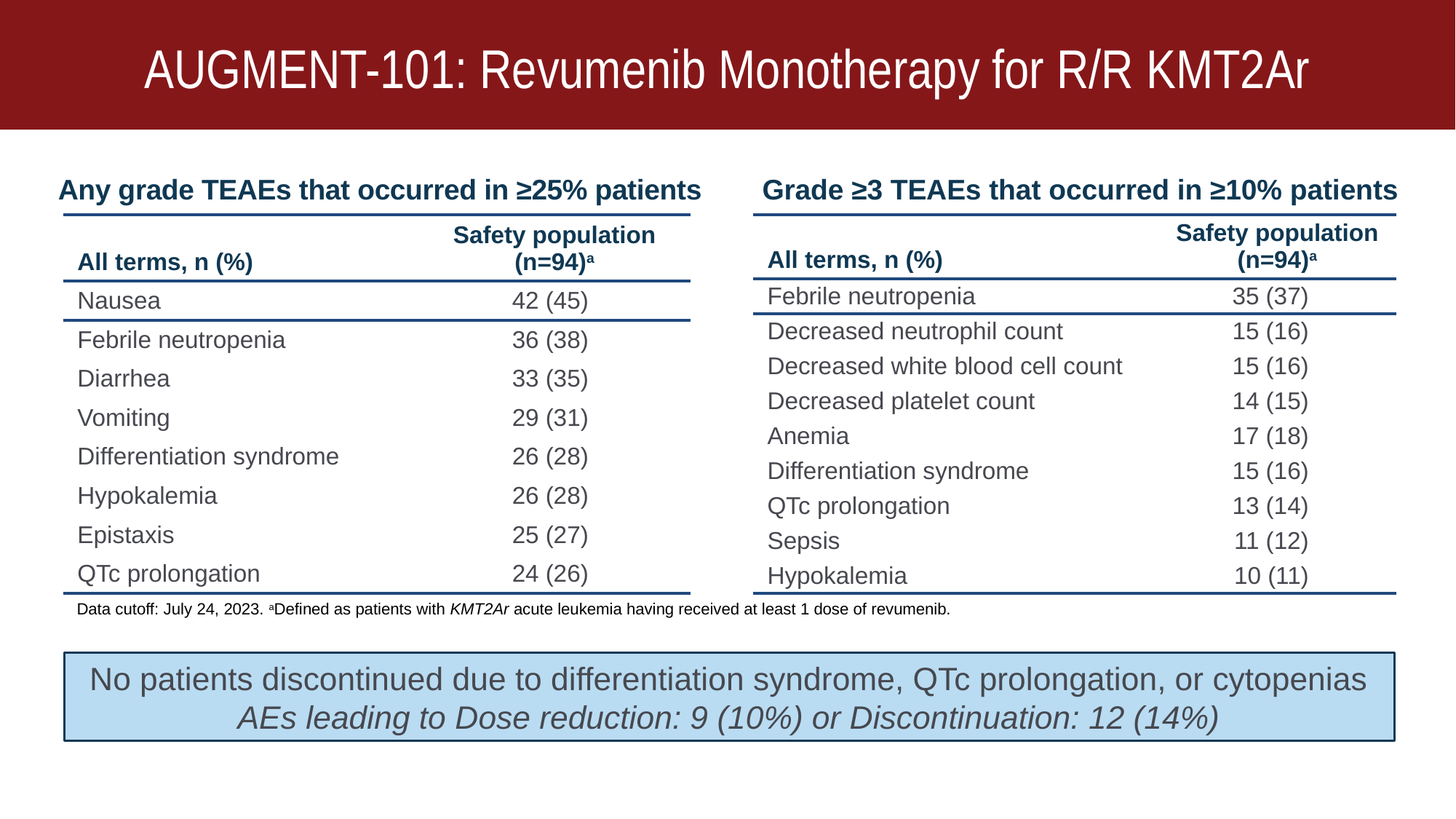

AUGMENT-101: Revumenib Monotherapy for R/R KMT2Ar
Grade ≥3 TEAEs that occurred in ≥10% patients
Any grade TEAEs that occurred in ≥25% patients
| All terms, n (%) | Safety population (n=94)a |
| --- | --- |
| Febrile neutropenia | 35 (37) |
| Decreased neutrophil count | 15 (16) |
| Decreased white blood cell count | 15 (16) |
| Decreased platelet count | 14 (15) |
| Anemia | 17 (18) |
| Differentiation syndrome | 15 (16) |
| QTc prolongation | 13 (14) |
| Sepsis | 11 (12) |
| Hypokalemia | 10 (11) |
|  |  |
| All terms, n (%) | Safety population (n=94)a |
| --- | --- |
| Nausea | 42 (45) |
| Febrile neutropenia | 36 (38) |
| Diarrhea | 33 (35) |
| Vomiting | 29 (31) |
| Differentiation syndrome | 26 (28) |
| Hypokalemia | 26 (28) |
| Epistaxis | 25 (27) |
| QTc prolongation | 24 (26) |
Data cutoff: July 24, 2023. aDefined as patients with KMT2Ar acute leukemia having received at least 1 dose of revumenib.
No patients discontinued due to differentiation syndrome, QTc prolongation, or cytopenias
AEs leading to Dose reduction: 9 (10%) or Discontinuation: 12 (14%)